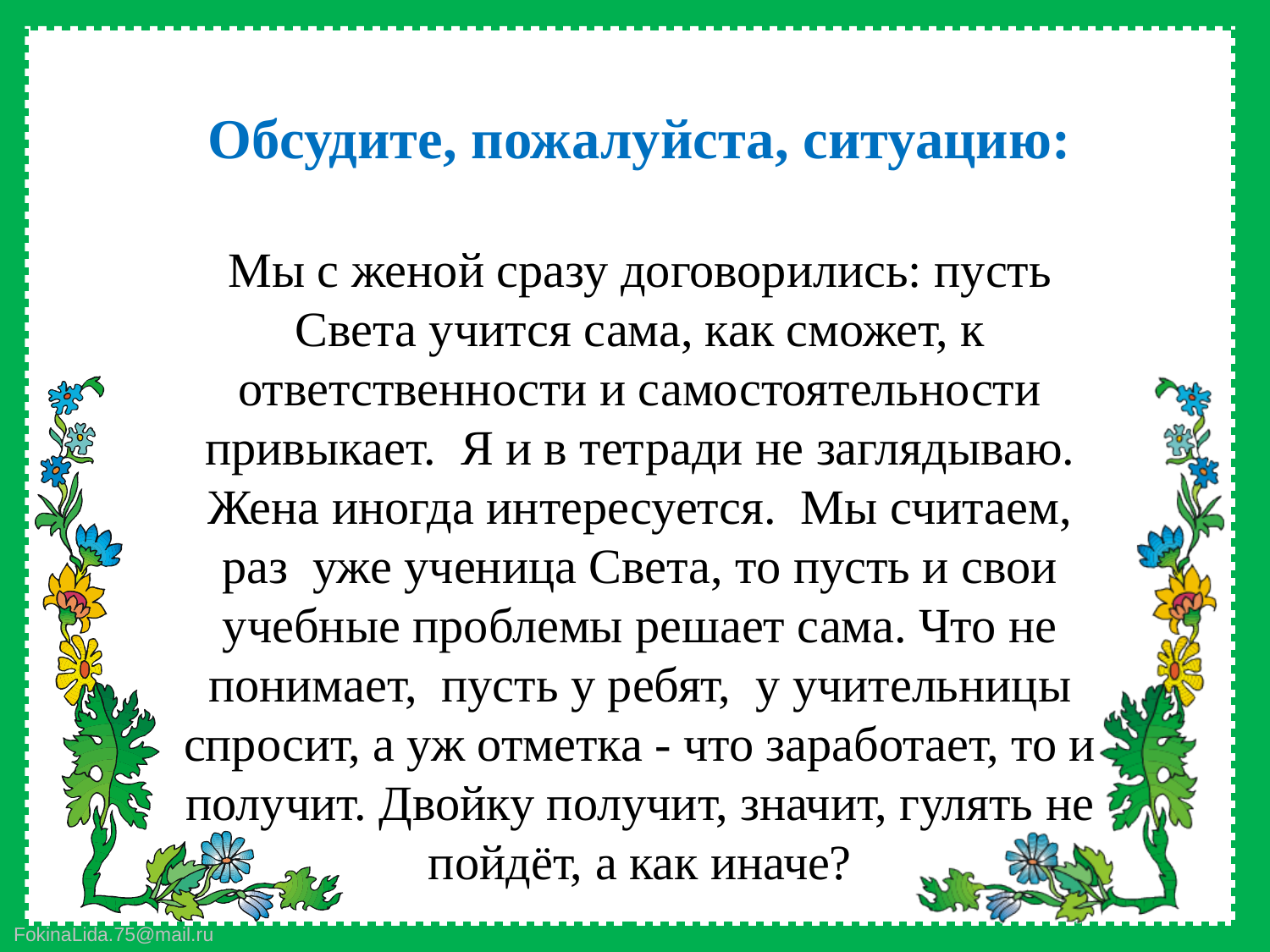

Обсудите, пожалуйста, ситуацию:

Мы с женой сразу договорились: пусть Света учится сама, как сможет, к ответственности и самостоятельности привыкает.  Я и в тетради не заглядываю. Жена иногда интересуется.  Мы считаем, раз  уже ученица Света, то пусть и свои учебные проблемы решает сама. Что не понимает,  пусть у ребят,  у учительницы спросит, а уж отметка - что заработает, то и получит. Двойку получит, значит, гулять не пойдёт, а как иначе?